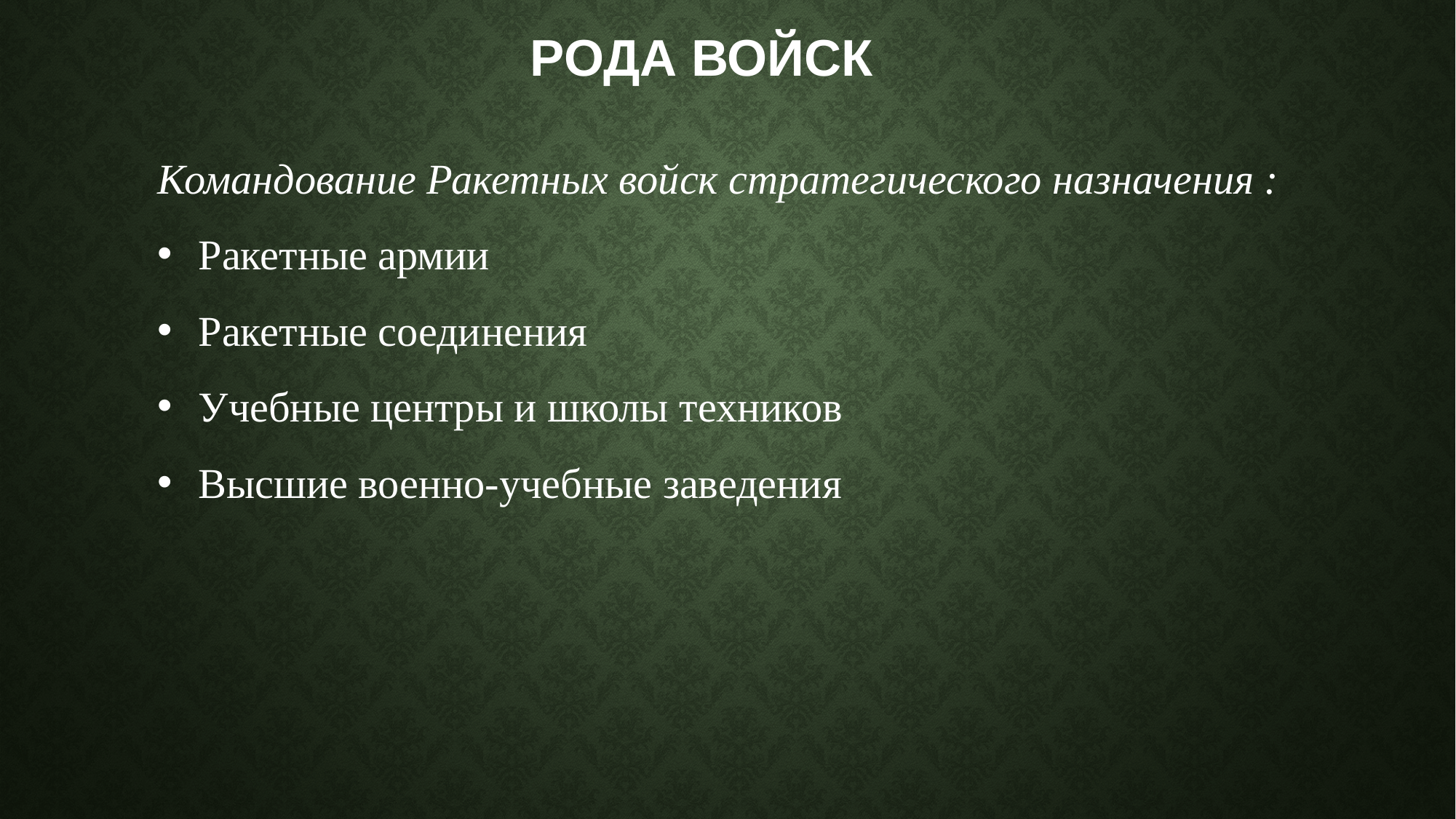

# Рода войск
Командование Ракетных войск стратегического назначения :
Ракетные армии
Ракетные соединения
Учебные центры и школы техников
Высшие военно-учебные заведения